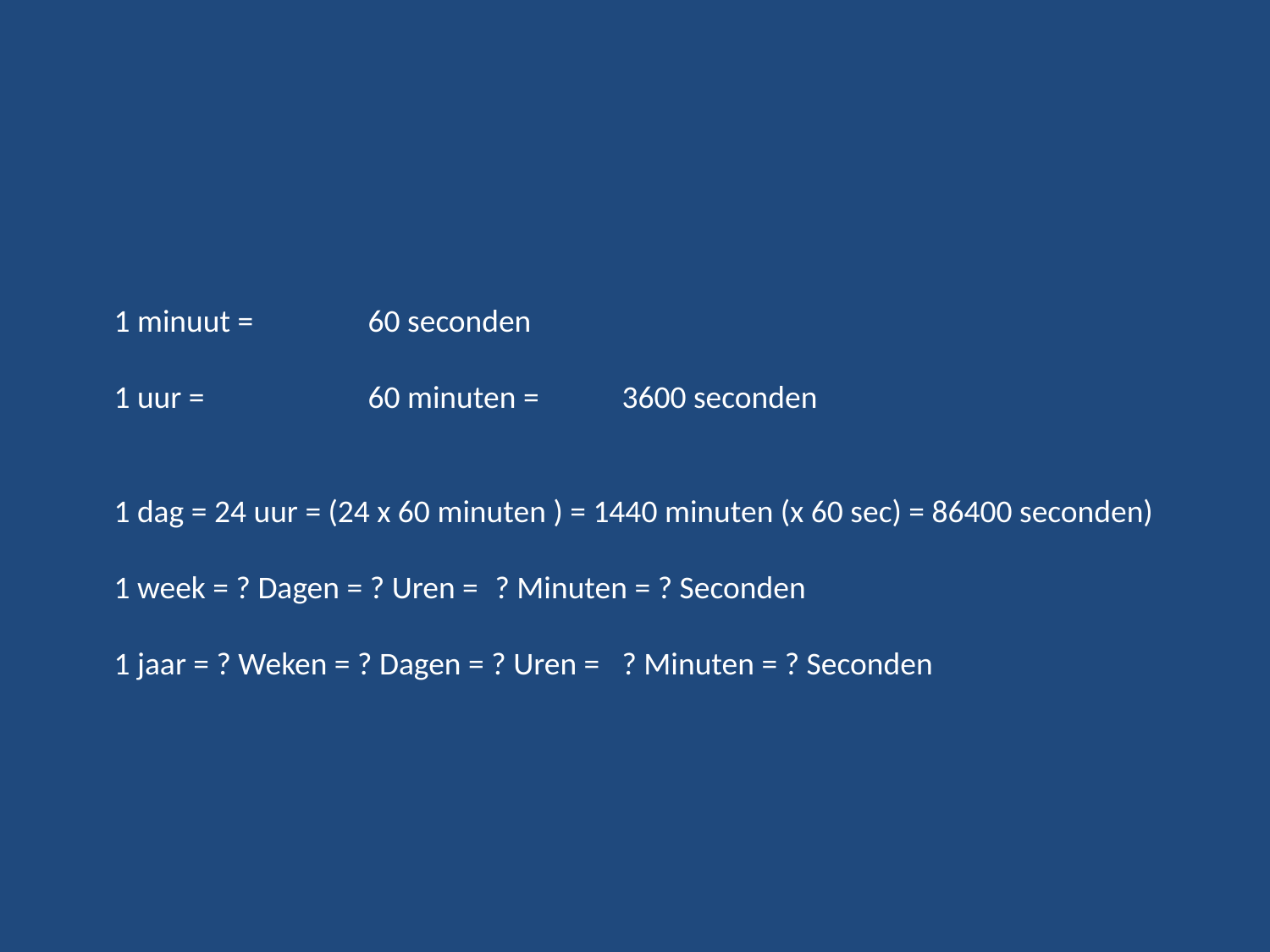

#

1 minuut = 	60 seconden

1 uur = 		60 minuten = 	3600 seconden

1 dag = 24 uur = (24 x 60 minuten ) = 1440 minuten (x 60 sec) = 86400 seconden)

1 week = ? Dagen = ? Uren = 	? Minuten = ? Seconden

1 jaar = ? Weken = ? Dagen = ? Uren = 	? Minuten = ? Seconden